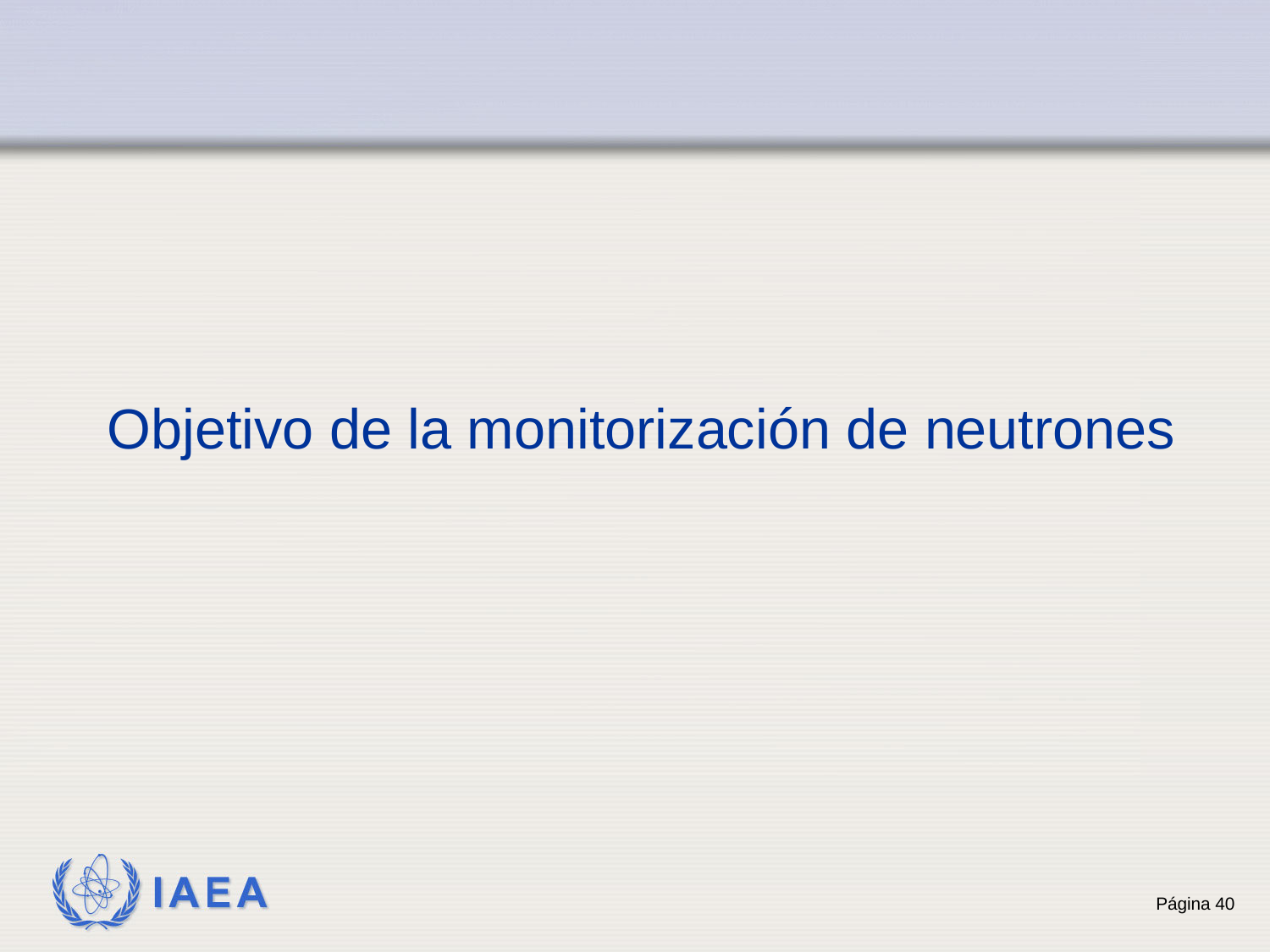

Objetivo de la monitorización de neutrones
40